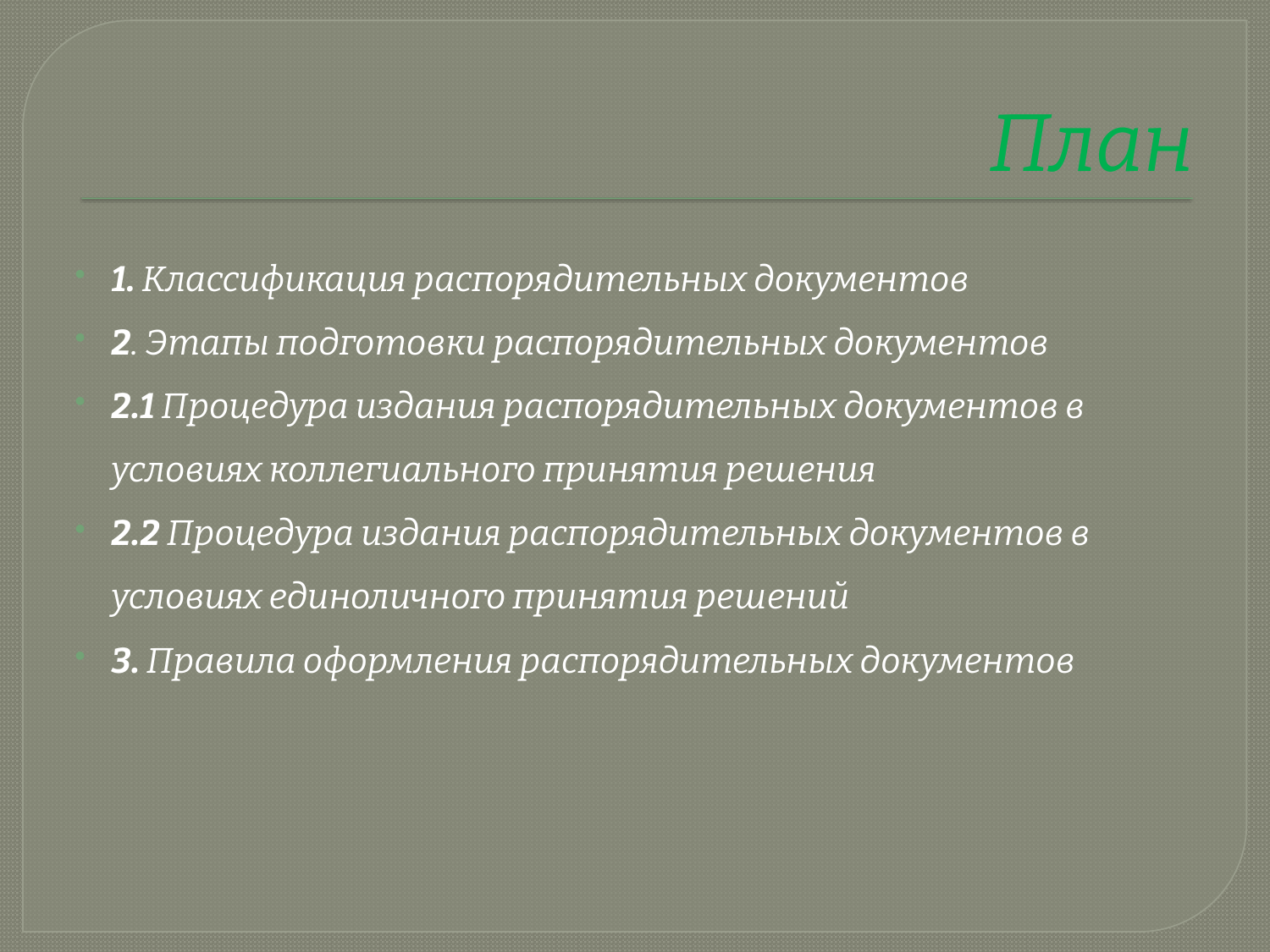

# План
1. Классификация распорядительных документов
2. Этапы подготовки распорядительных документов
2.1 Процедура издания распорядительных документов в условиях коллегиального принятия решения
2.2 Процедура издания распорядительных документов в условиях единоличного принятия решений
3. Правила оформления распорядительных документов